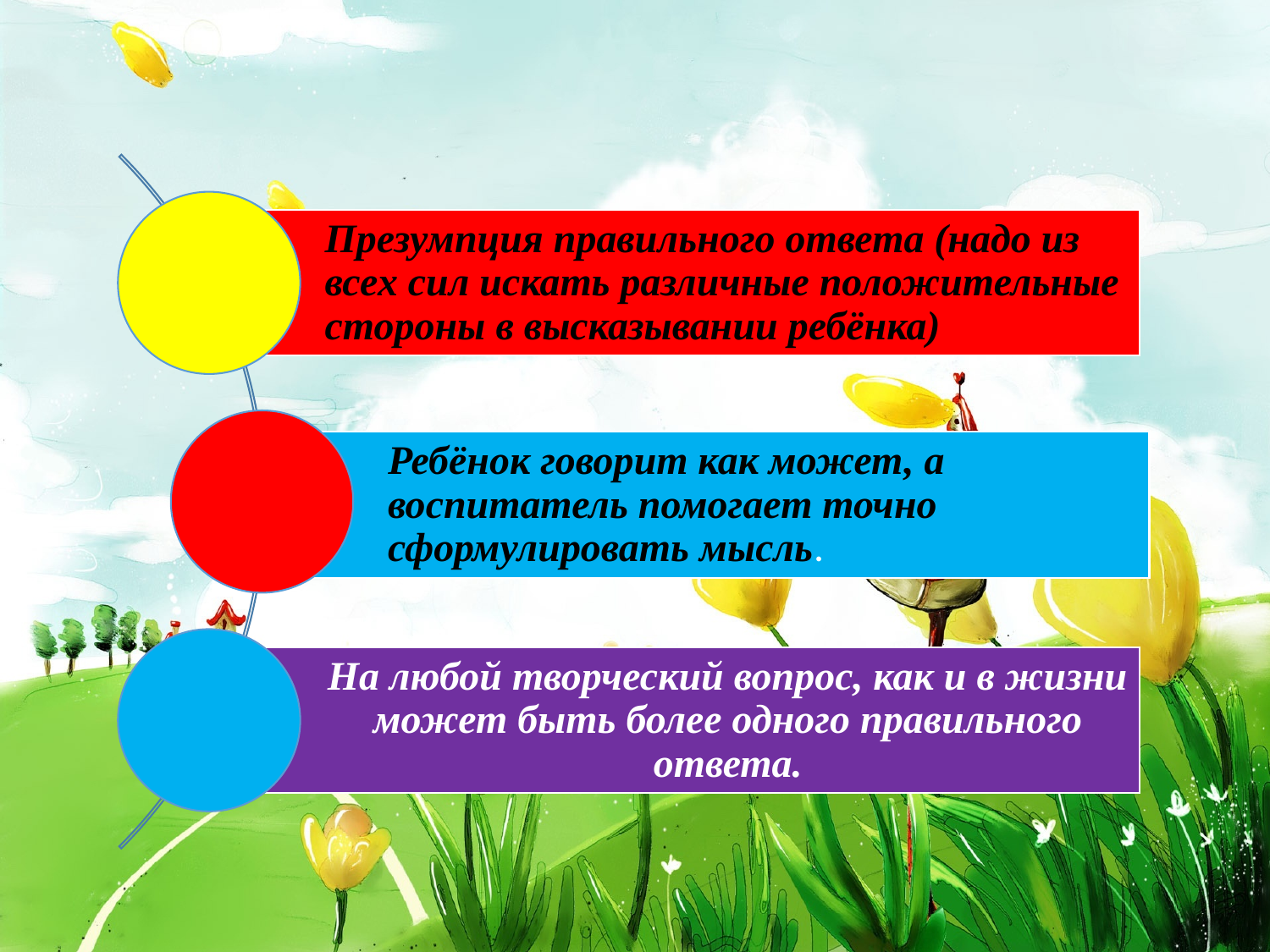

Презумпция правильного ответа (надо из всех сил искать различные положительные стороны в высказывании ребёнка)
Ребёнок говорит как может, а воспитатель помогает точно сформулировать мысль.
На любой творческий вопрос, как и в жизни может быть более одного правильного ответа.